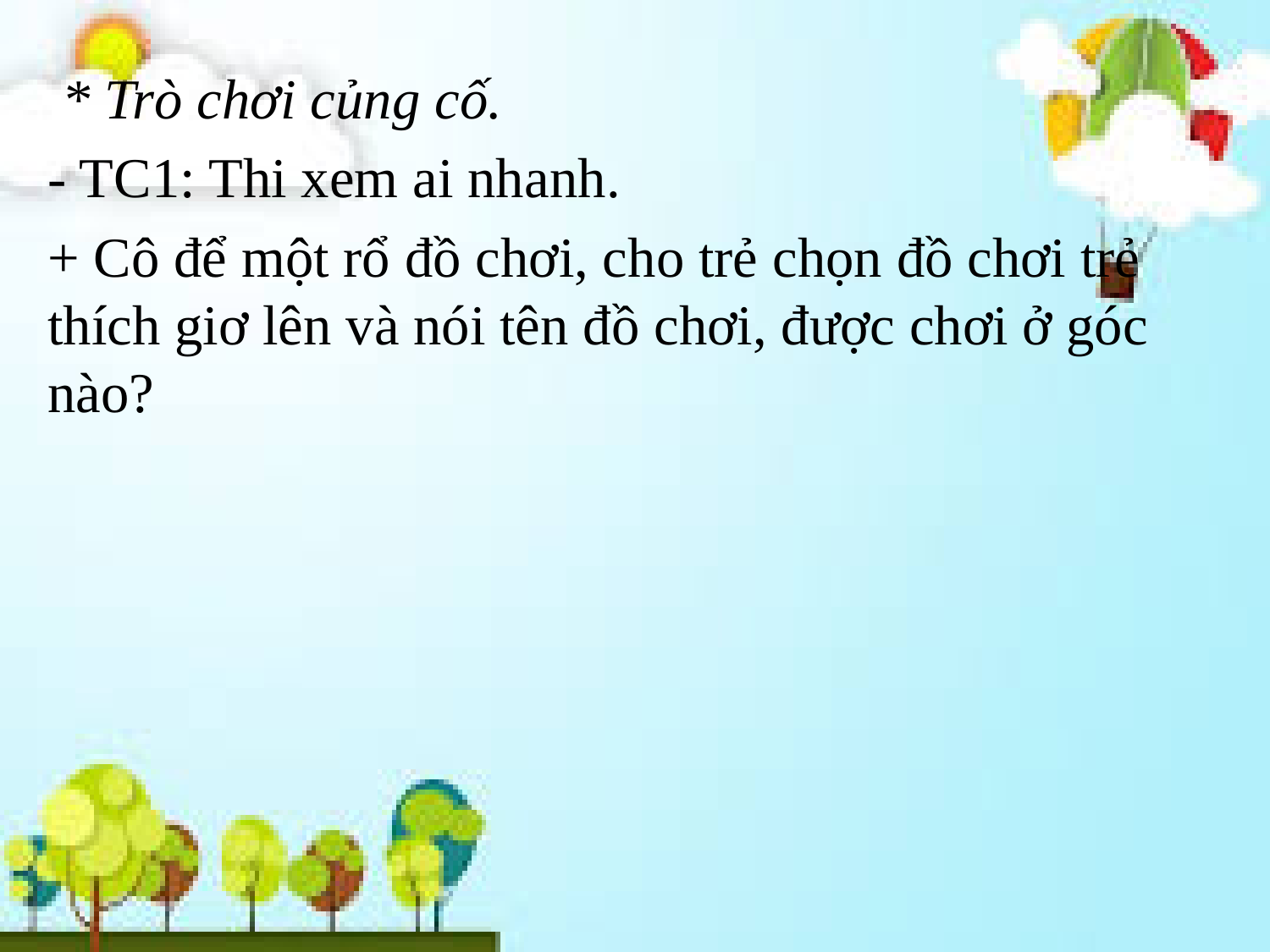

* Trò chơi củng cố.
- TC1: Thi xem ai nhanh.
+ Cô để một rổ đồ chơi, cho trẻ chọn đồ chơi trẻ thích giơ lên và nói tên đồ chơi, được chơi ở góc nào?